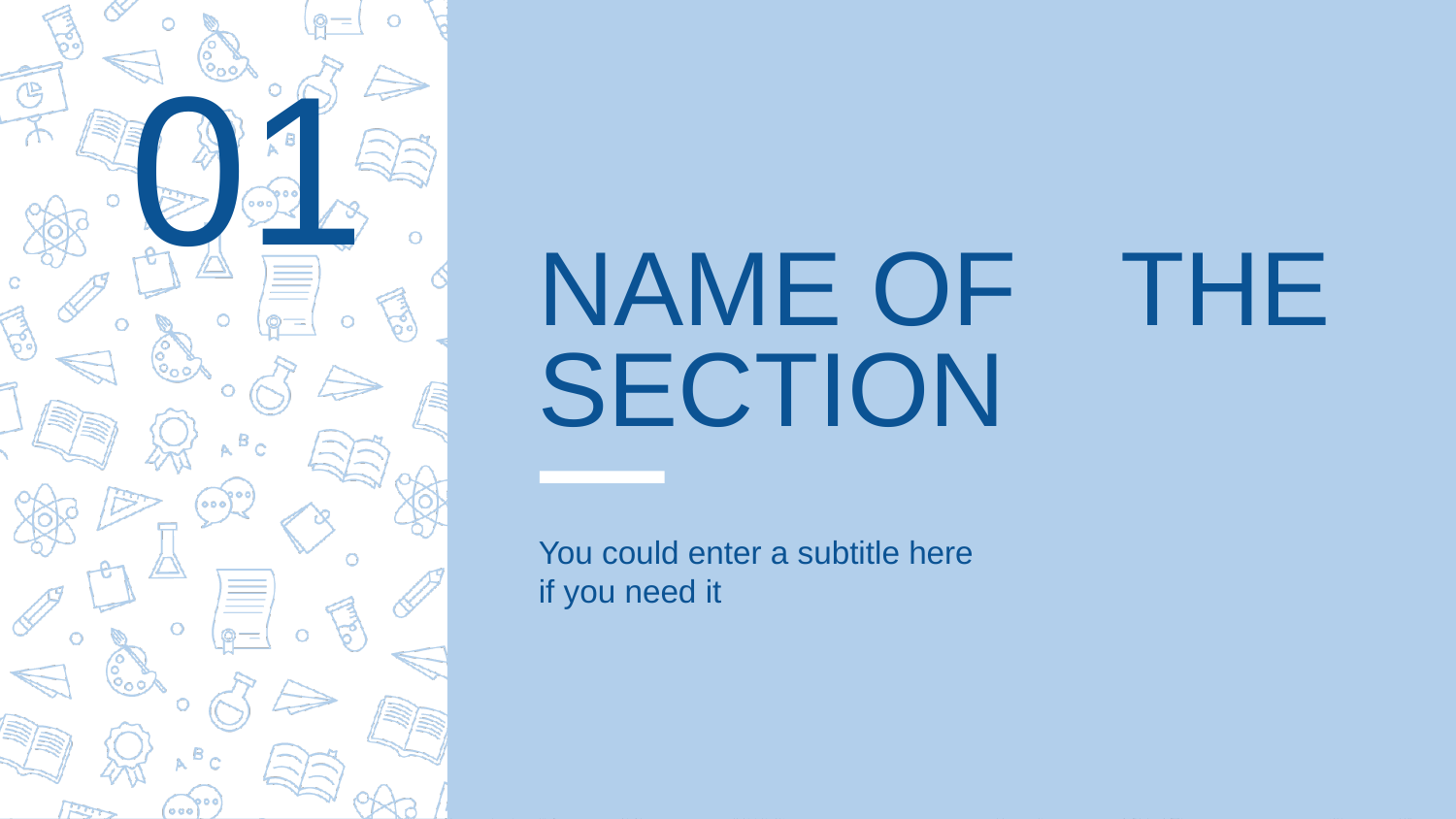

01
# NAME OF 	THE SECTION
You could enter a subtitle here if you need it